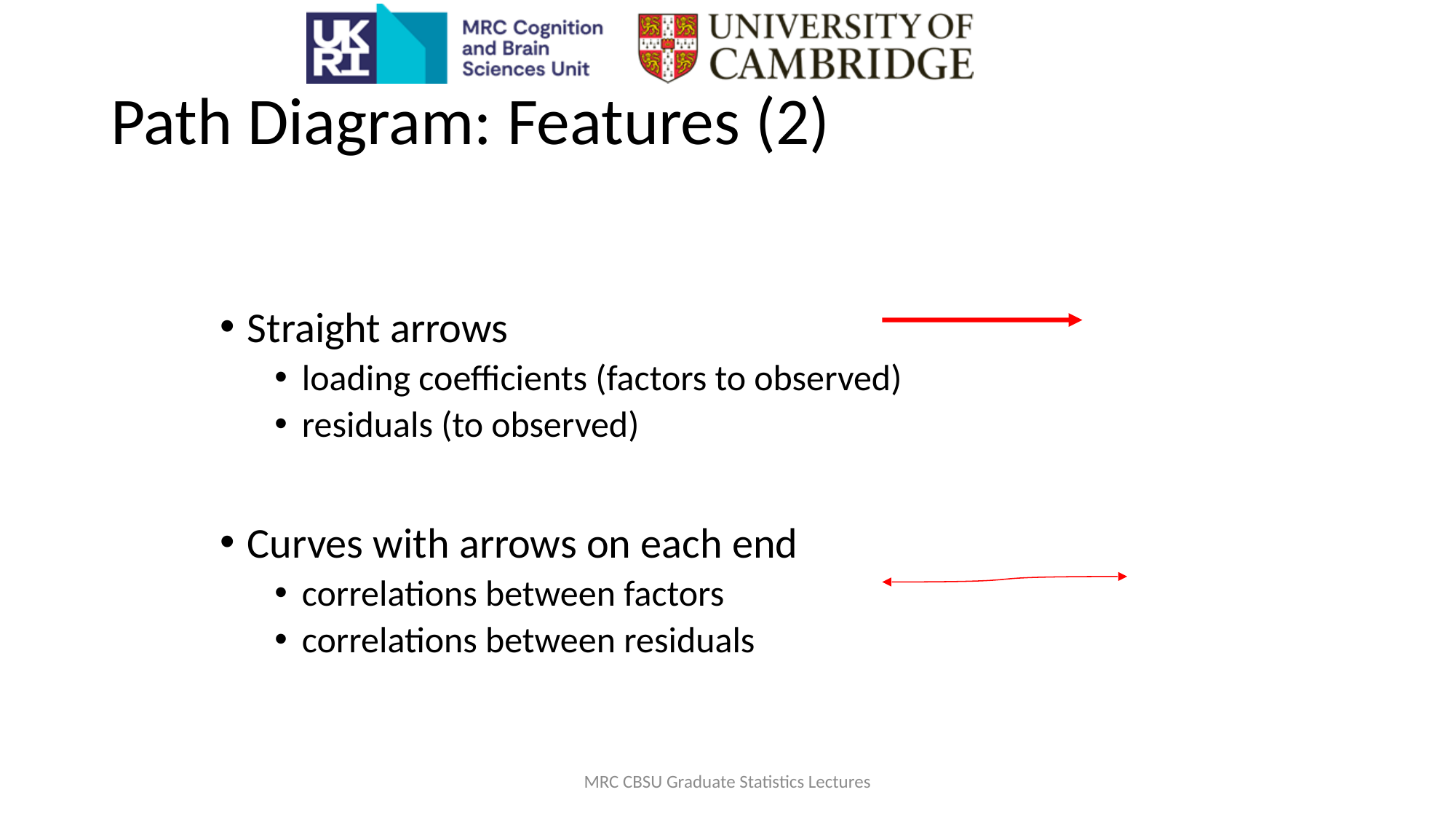

# Path Diagram: Features (2)

Straight arrows
loading coefficients (factors to observed)
residuals (to observed)

Curves with arrows on each end
correlations between factors
correlations between residuals

MRC CBSU Graduate Statistics Lectures